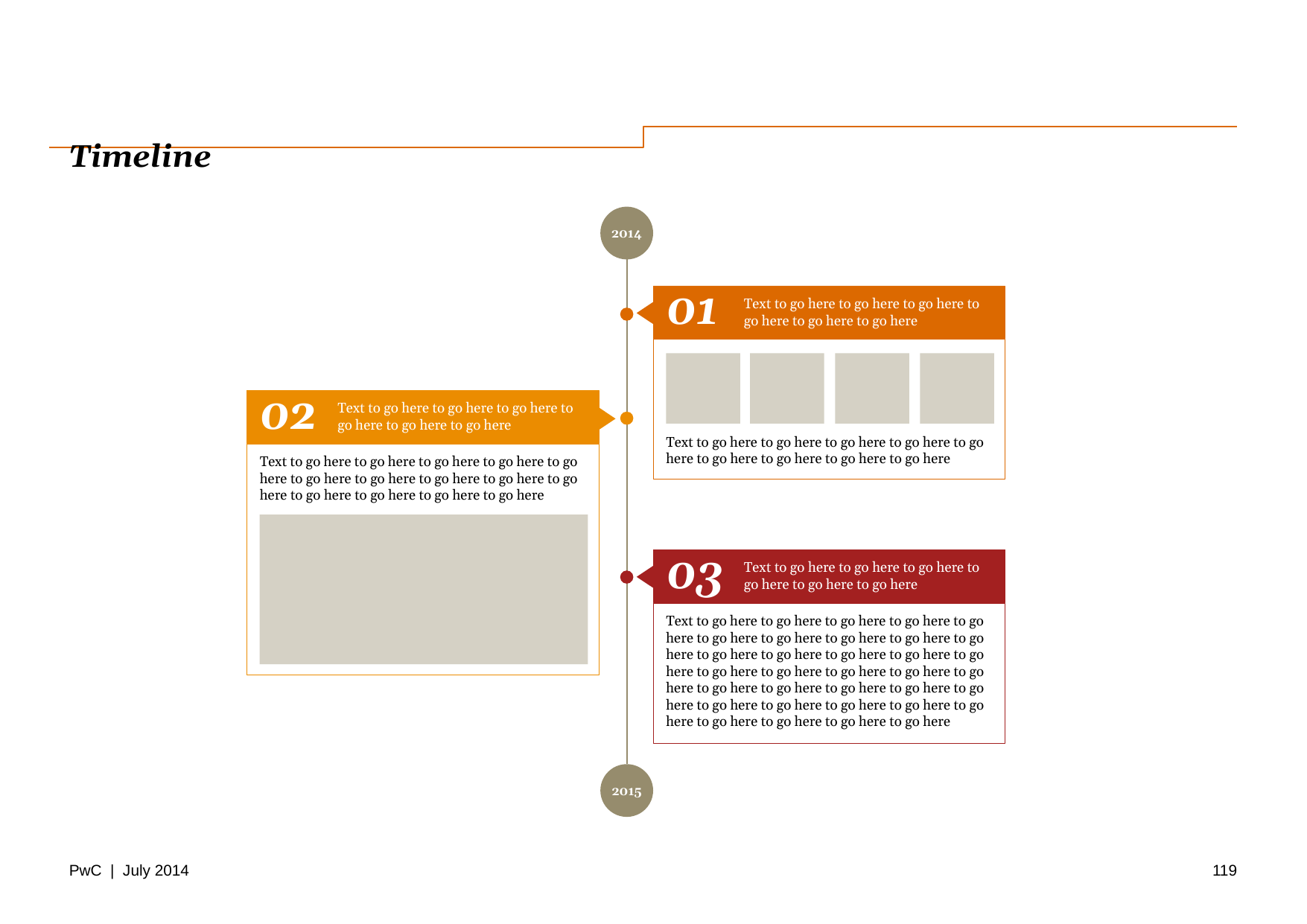

# Timeline
2014
01

Text to go here to go here to go here to go here to go here to go here

Text to go here to go here to go here to go here to go here to go here to go here to go here to go here

02

Text to go here to go here to go here to go here to go here to go here

Text to go here to go here to go here to go here to go here to go here to go here to go here to go here to go here to go here to go here to go here to go here

03

Text to go here to go here to go here to go here to go here to go here

Text to go here to go here to go here to go here to go here to go here to go here to go here to go here to go here to go here to go here to go here to go here to go here to go here to go here to go here to go here to go here to go here to go here to go here to go here to go here to go here to go here to go here to go here to go here to go here to go here to go here to go here

2015
119